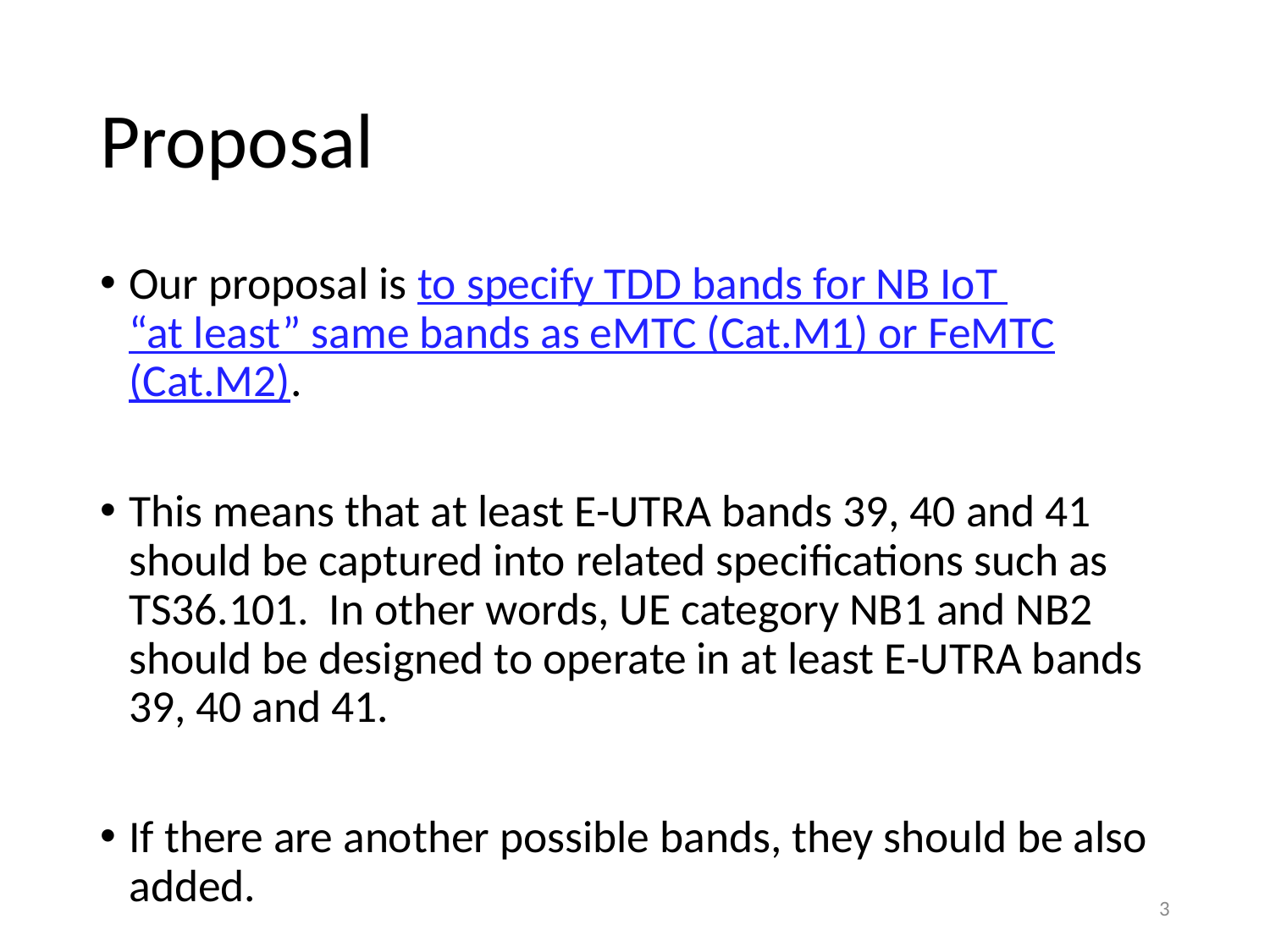

# Proposal
Our proposal is to specify TDD bands for NB IoT
“at least” same bands as eMTC (Cat.M1) or FeMTC (Cat.M2).

This means that at least E-UTRA bands 39, 40 and 41 should be captured into related specifications such as TS36.101.  In other words, UE category NB1 and NB2 should be designed to operate in at least E-UTRA bands 39, 40 and 41.

If there are another possible bands, they should be also added.

3